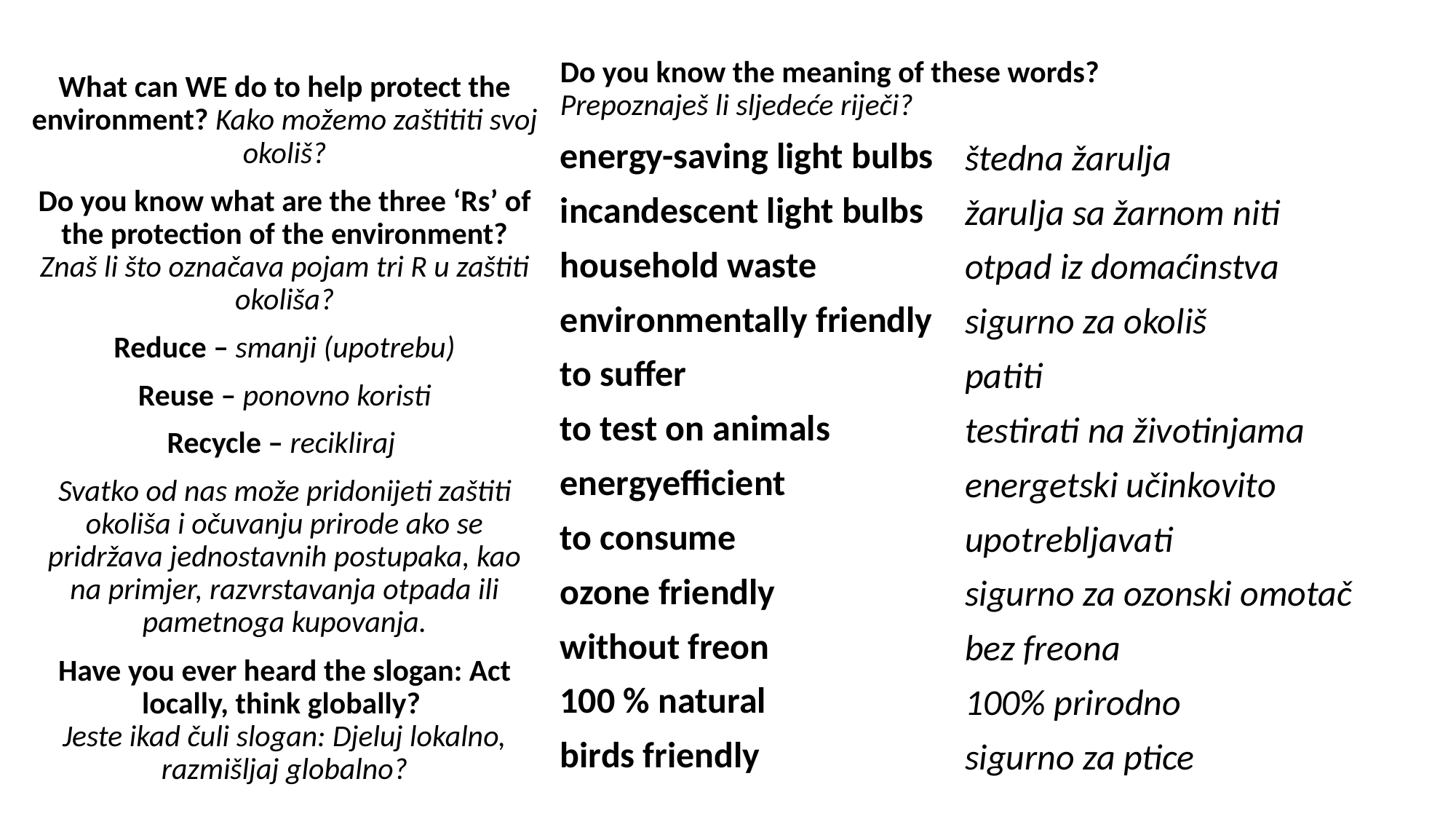

Do you know the meaning of these words?
Prepoznaješ li sljedeće riječi?
energy-saving light bulbs
incandescent light bulbs
household waste
environmentally friendly
to suffer
to test on animals
energyefficient
to consume
ozone friendly
without freon
100 % natural
birds friendly
What can WE do to help protect the environment? Kako možemo zaštititi svoj okoliš?
Do you know what are the three ‘Rs’ of the protection of the environment? Znaš li što označava pojam tri R u zaštiti okoliša?
Reduce – smanji (upotrebu)
Reuse – ponovno koristi
Recycle – recikliraj
Svatko od nas može pridonijeti zaštiti okoliša i očuvanju prirode ako se pridržava jednostavnih postupaka, kao na primjer, razvrstavanja otpada ili pametnoga kupovanja.
Have you ever heard the slogan: Act locally, think globally?
Jeste ikad čuli slogan: Djeluj lokalno, razmišljaj globalno?
štedna žarulja
žarulja sa žarnom niti
otpad iz domaćinstva
sigurno za okoliš
patiti
testirati na životinjama
energetski učinkovito
upotrebljavati
sigurno za ozonski omotač
bez freona
100% prirodno
sigurno za ptice